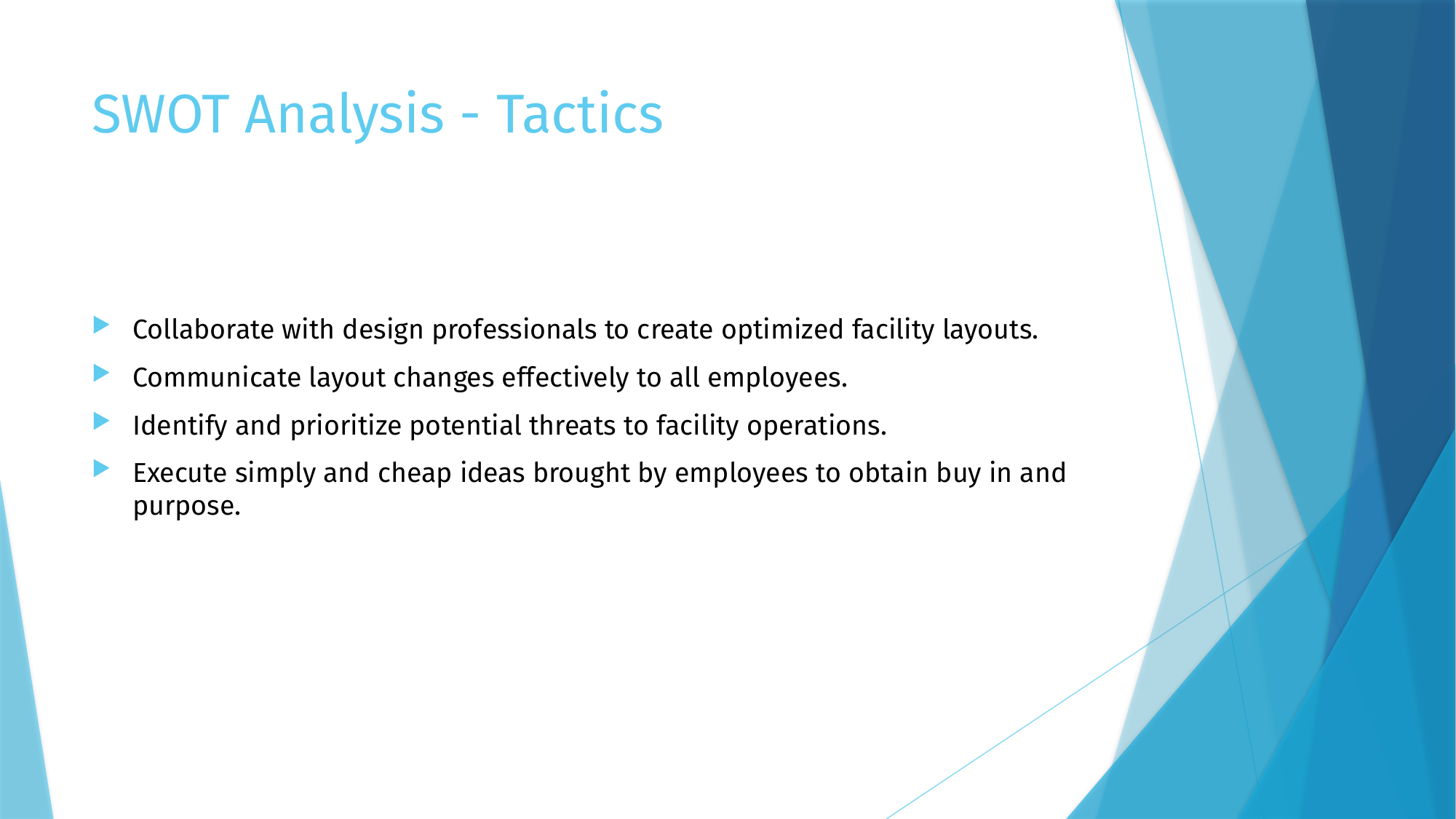

# SWOT Analysis - Tactics

Collaborate with design professionals to create optimized facility layouts.
Communicate layout changes effectively to all employees.
Identify and prioritize potential threats to facility operations.
Execute simply and cheap ideas brought by employees to obtain buy in and purpose.